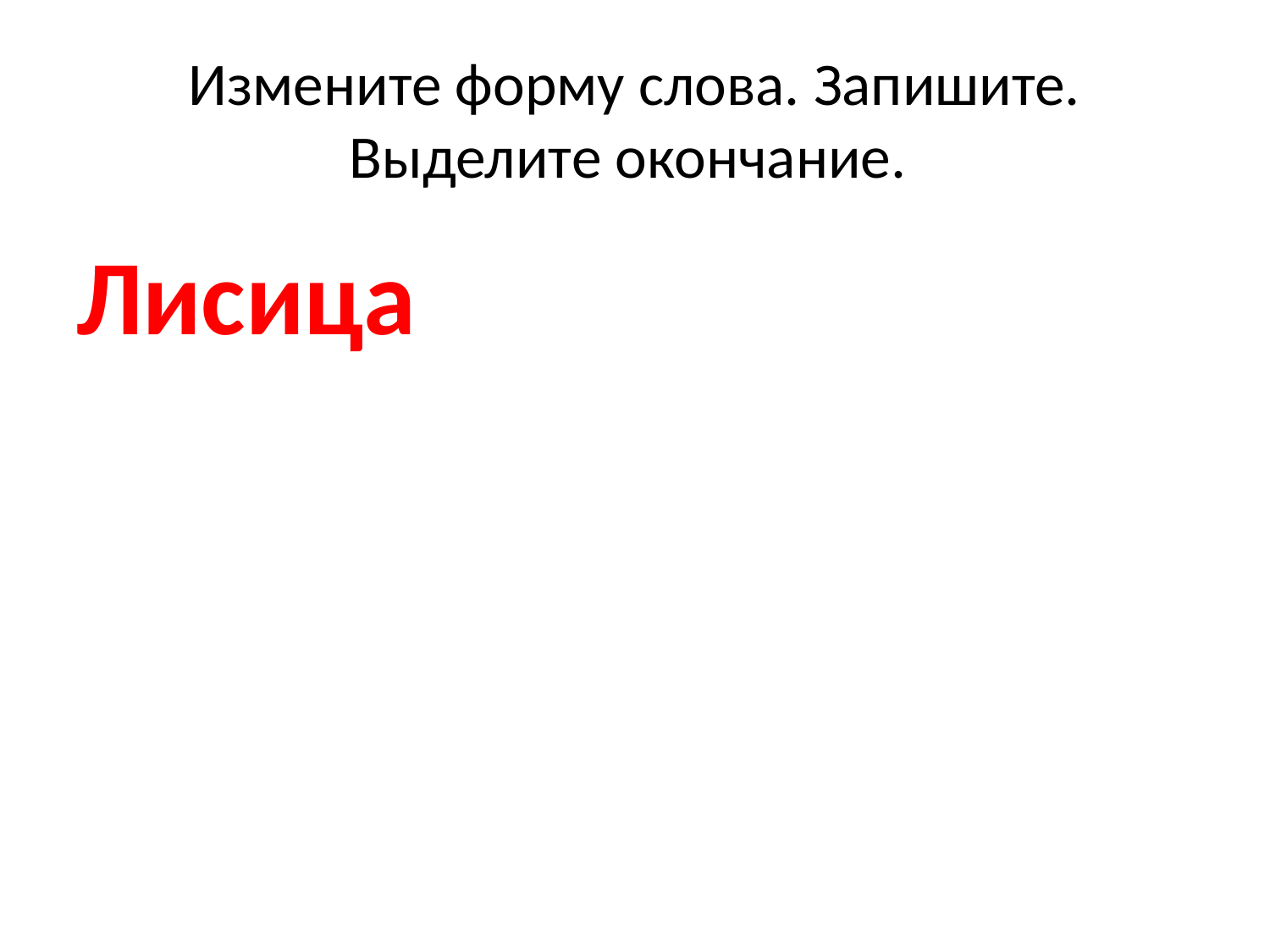

# Измените форму слова. Запишите. Выделите окончание.
Лисица